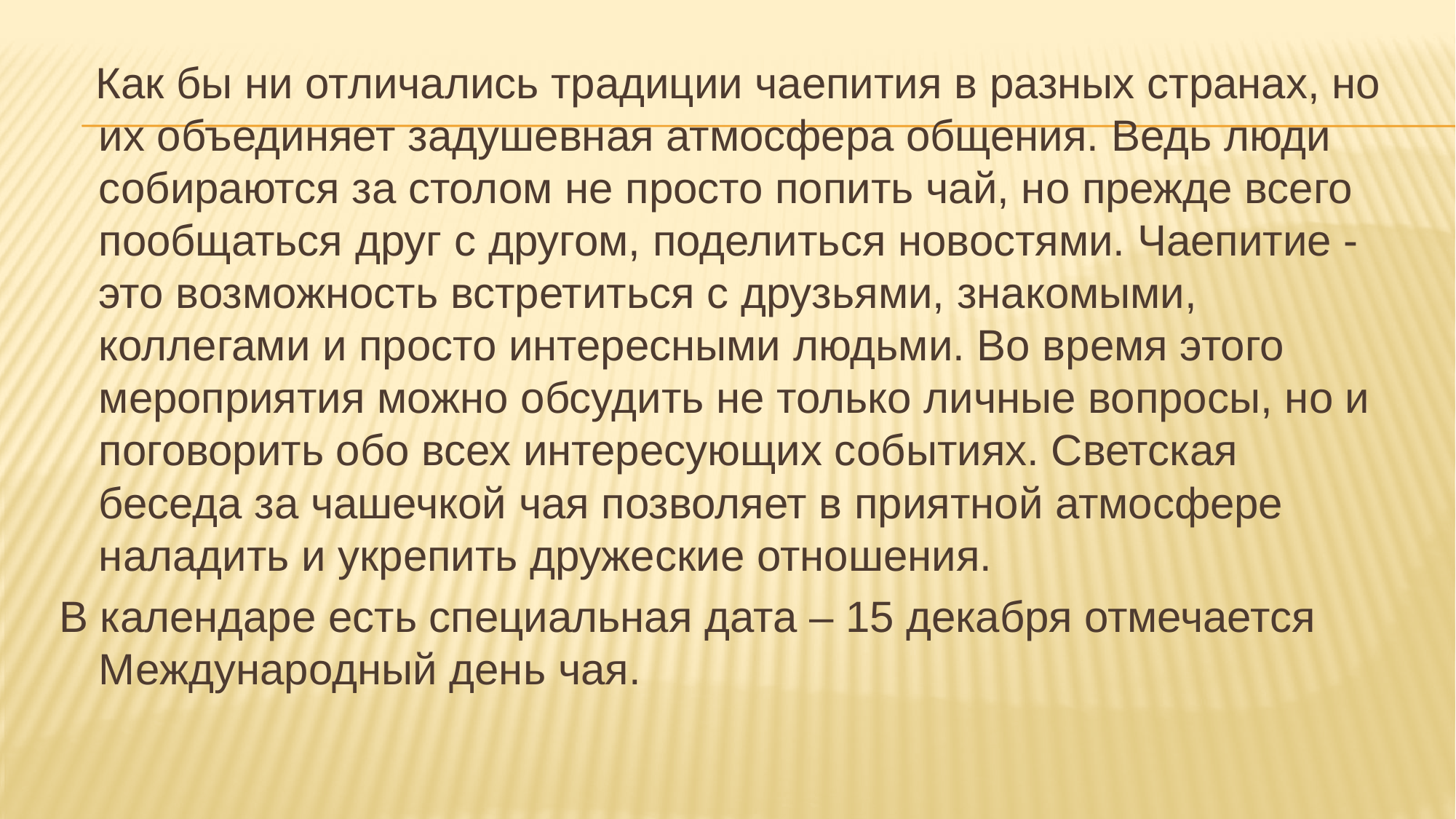

Как бы ни отличались традиции чаепития в разных странах, но их объединяет задушевная атмосфера общения. Ведь люди собираются за столом не просто попить чай, но прежде всего пообщаться друг с другом, поделиться новостями. Чаепитие - это возможность встретиться с друзьями, знакомыми, коллегами и просто интересными людьми. Во время этого мероприятия можно обсудить не только личные вопросы, но и поговорить обо всех интересующих событиях. Светская беседа за чашечкой чая позволяет в приятной атмосфере наладить и укрепить дружеские отношения.
В календаре есть специальная дата – 15 декабря отмечается Международный день чая.

#